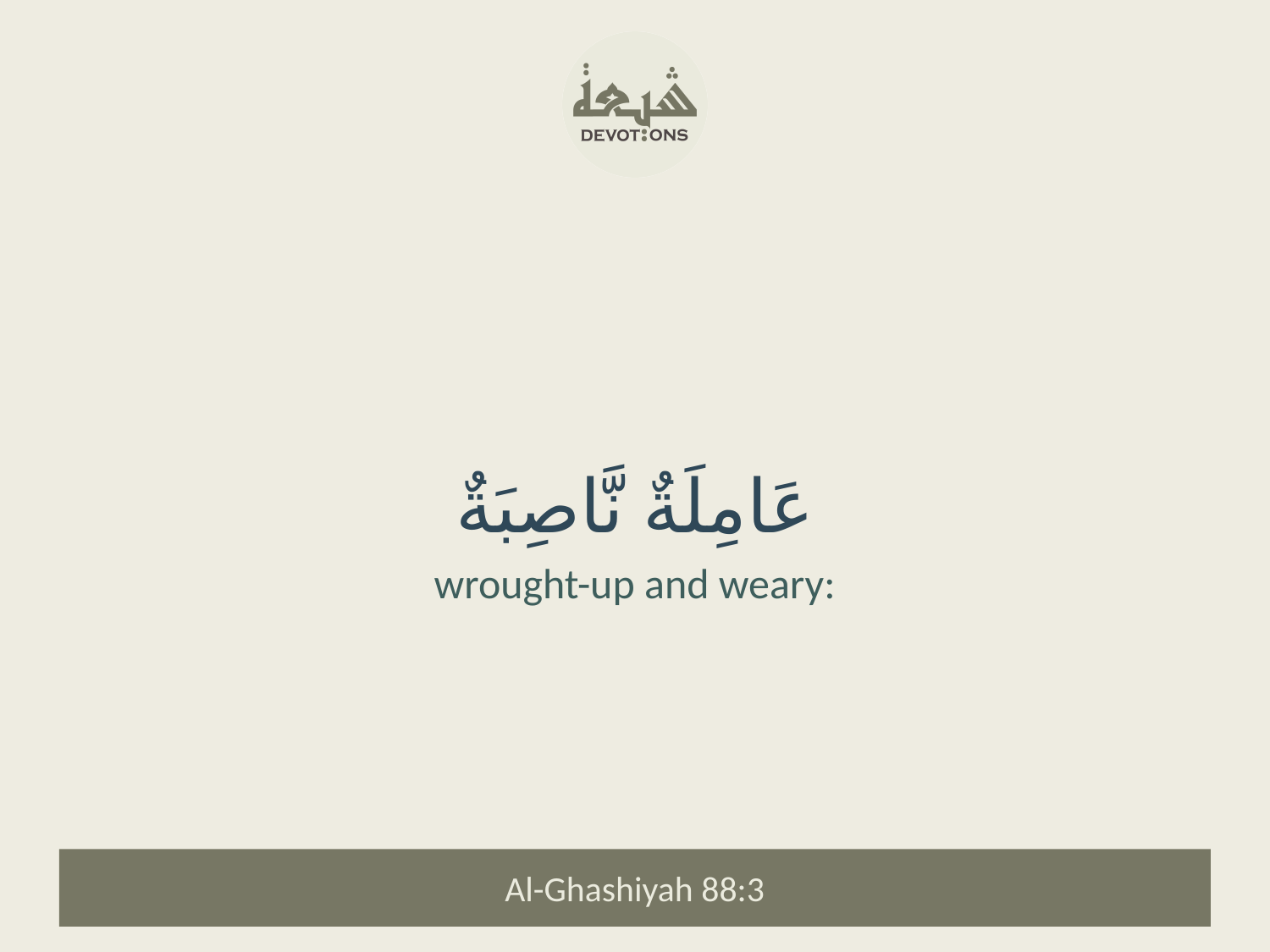

عَامِلَةٌ نَّاصِبَةٌ
wrought-up and weary:
Al-Ghashiyah 88:3